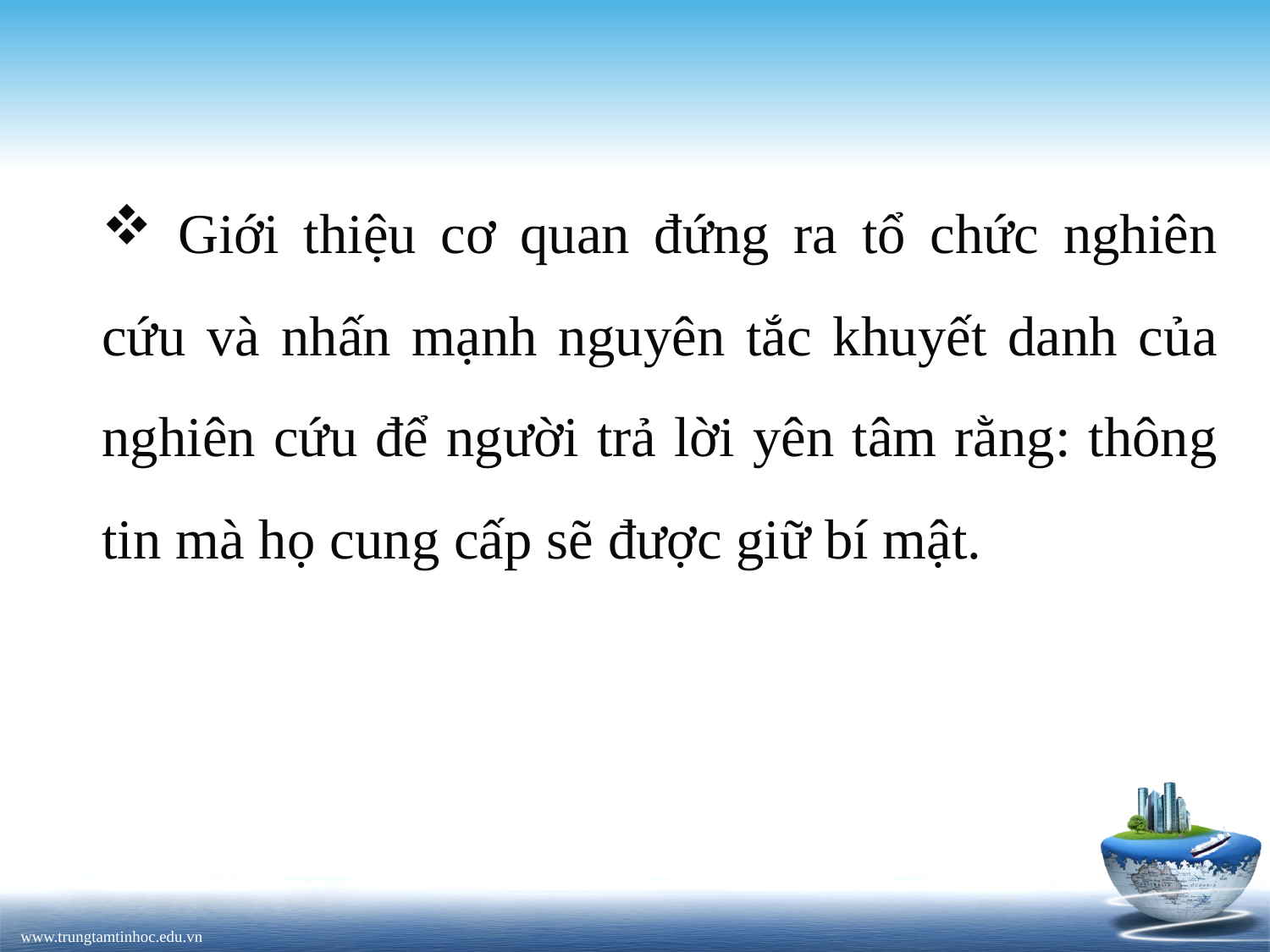

Giới thiệu cơ quan đứng ra tổ chức nghiên cứu và nhấn mạnh nguyên tắc khuyết danh của nghiên cứu để người trả lời yên tâm rằng: thông tin mà họ cung cấp sẽ được giữ bí mật.